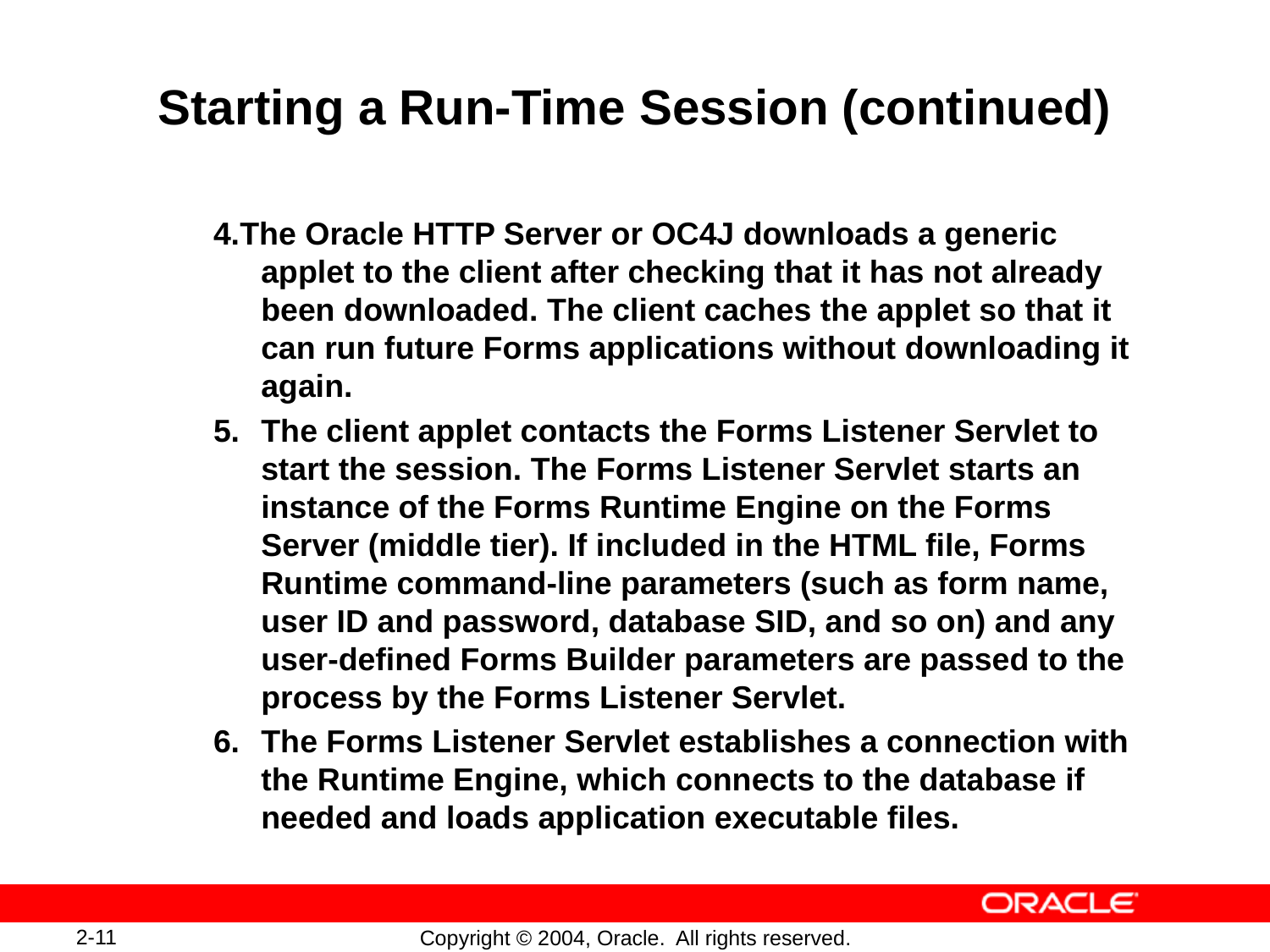

# Starting a Run-Time Session (continued)
4.The Oracle HTTP Server or OC4J downloads a generic applet to the client after checking that it has not already been downloaded. The client caches the applet so that it can run future Forms applications without downloading it again.
5.	The client applet contacts the Forms Listener Servlet to start the session. The Forms Listener Servlet starts an instance of the Forms Runtime Engine on the Forms Server (middle tier). If included in the HTML file, Forms Runtime command-line parameters (such as form name, user ID and password, database SID, and so on) and any user-defined Forms Builder parameters are passed to the process by the Forms Listener Servlet.
6.	The Forms Listener Servlet establishes a connection with the Runtime Engine, which connects to the database if needed and loads application executable files.